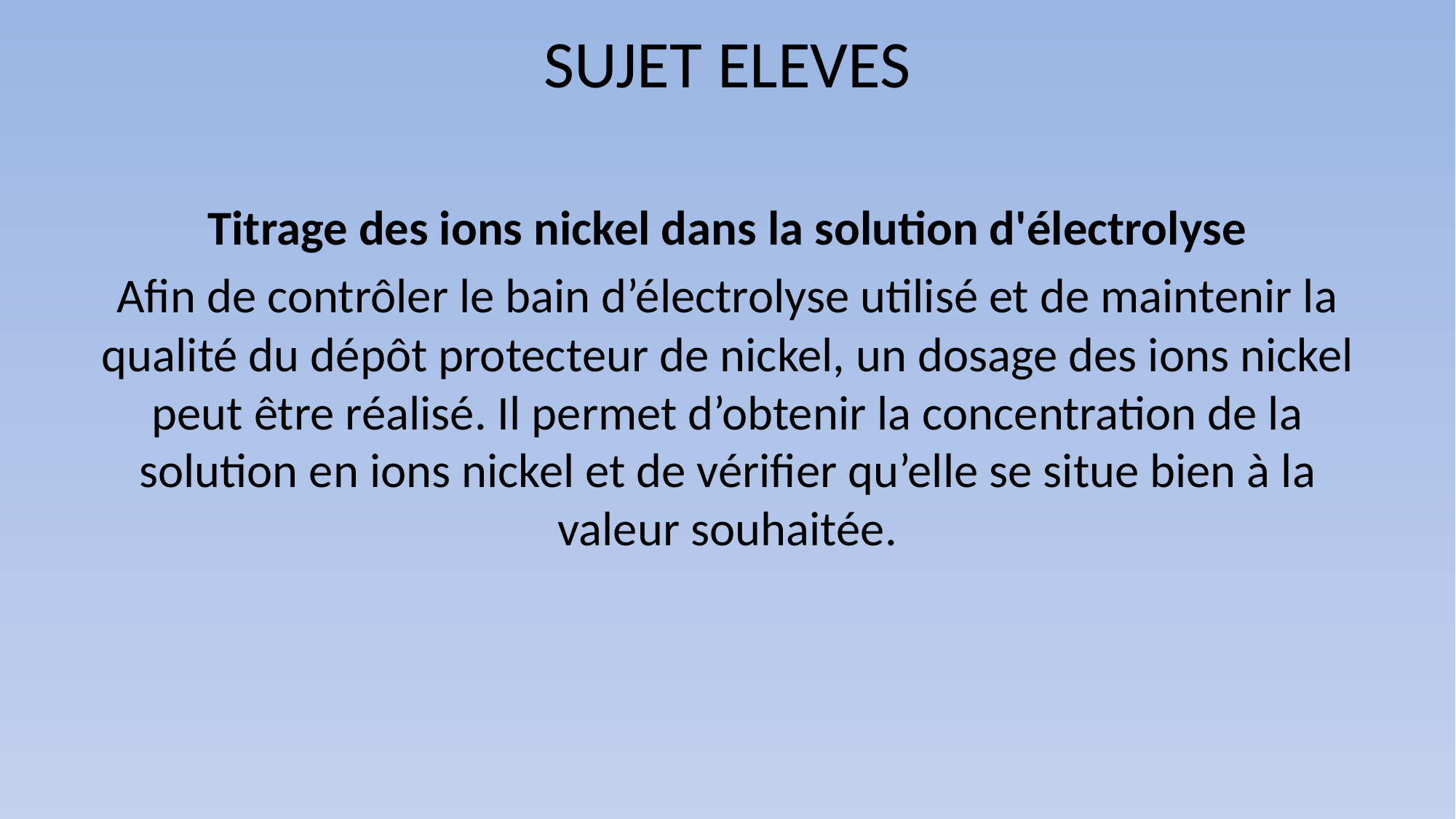

# SUJET ELEVES
Titrage des ions nickel dans la solution d'électrolyse
Afin de contrôler le bain d’électrolyse utilisé et de maintenir la qualité du dépôt protecteur de nickel, un dosage des ions nickel peut être réalisé. Il permet d’obtenir la concentration de la solution en ions nickel et de vérifier qu’elle se situe bien à la valeur souhaitée.